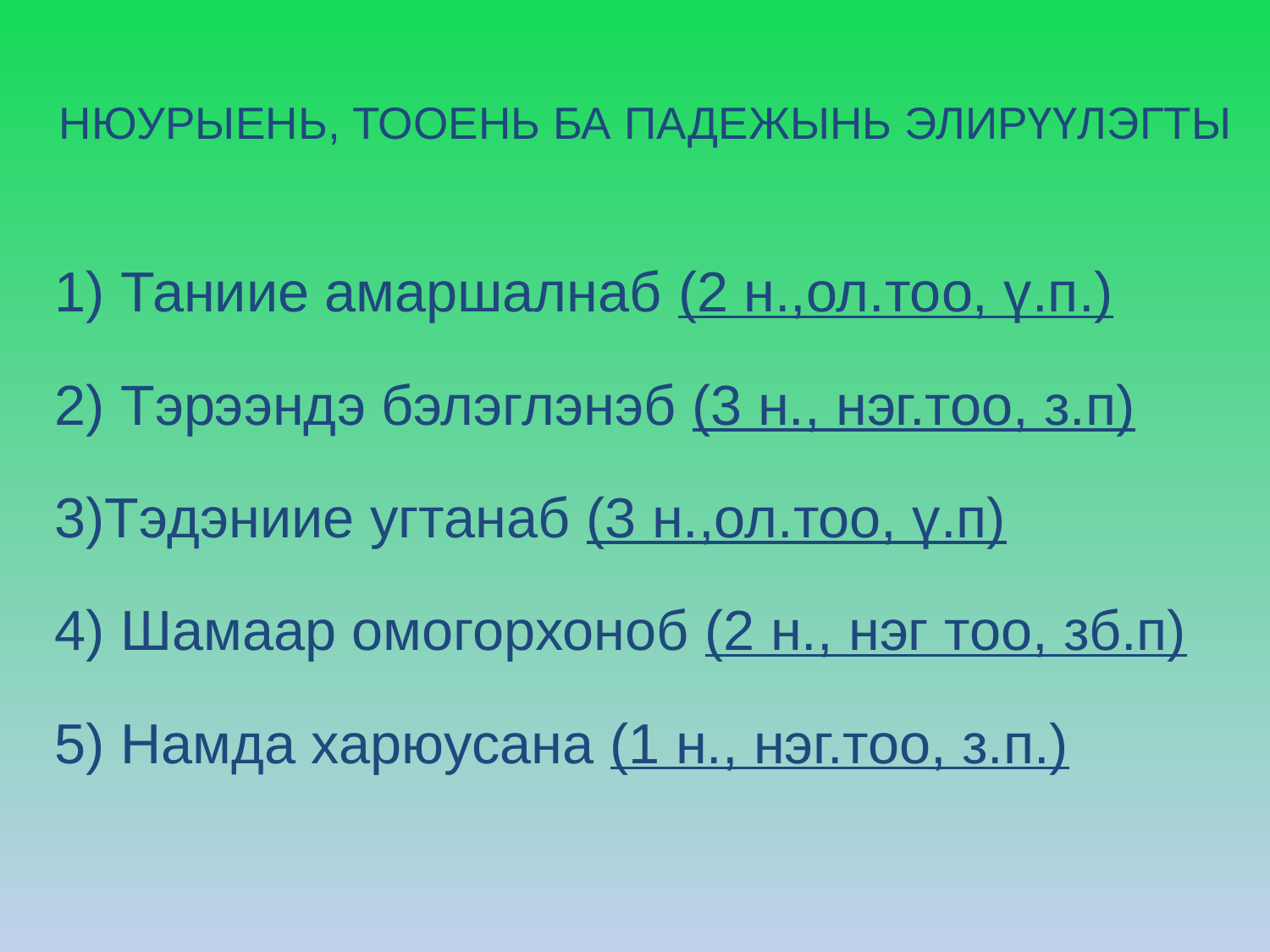

# Нюурыень, тооень ба падежынь элирүүлэгты
1) Таниие амаршалнаб (2 н.,ол.тоо, ү.п.)
2) Тэрээндэ бэлэглэнэб (3 н., нэг.тоо, з.п)
3)Тэдэниие угтанаб (3 н.,ол.тоо, ү.п)
4) Шамаар омогорхоноб (2 н., нэг тоо, зб.п)
5) Намда харюусана (1 н., нэг.тоо, з.п.)